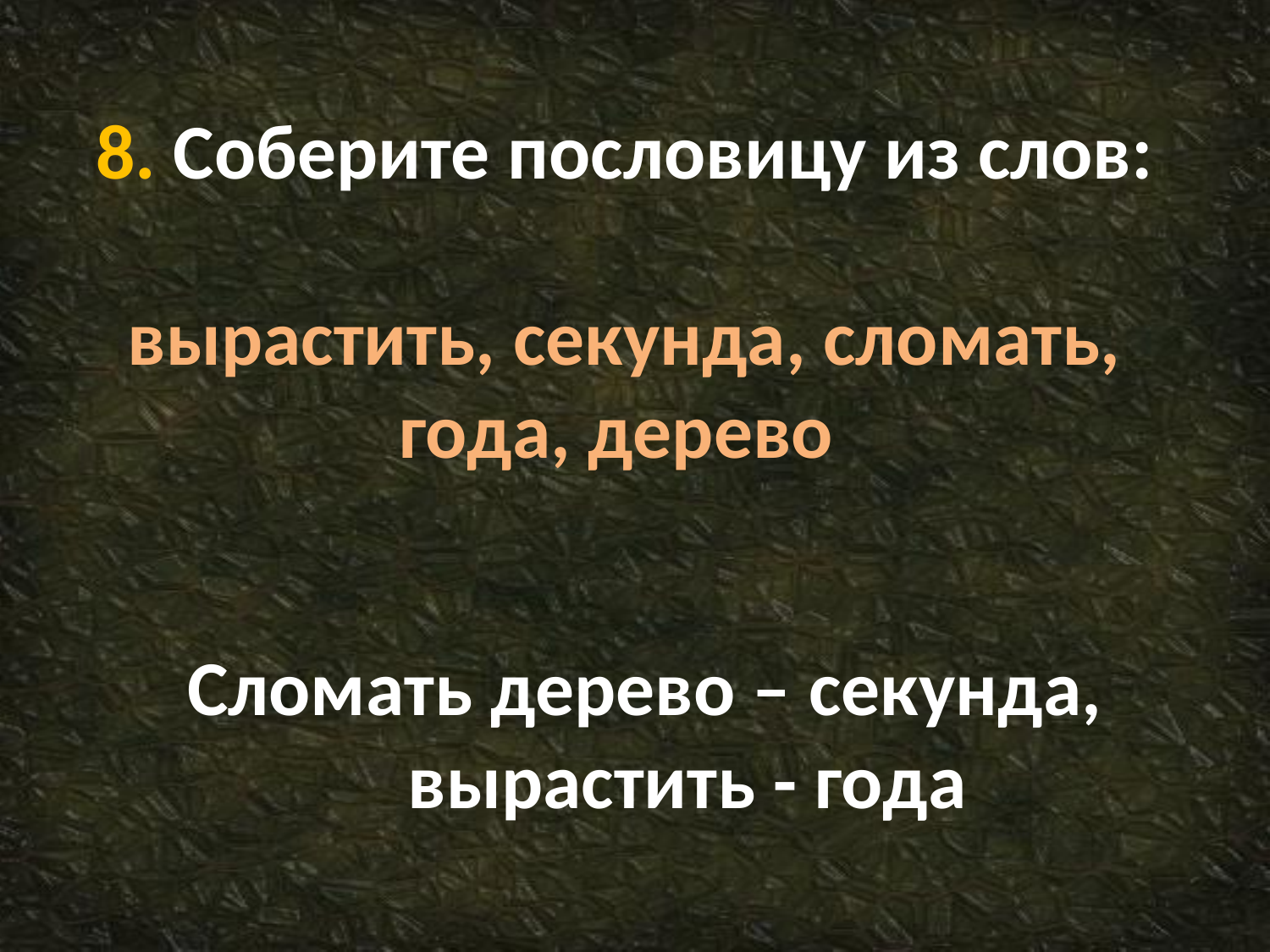

# 8. Соберите пословицу из слов: вырастить, секунда, сломать, года, дерево
Сломать дерево – секунда, вырастить - года